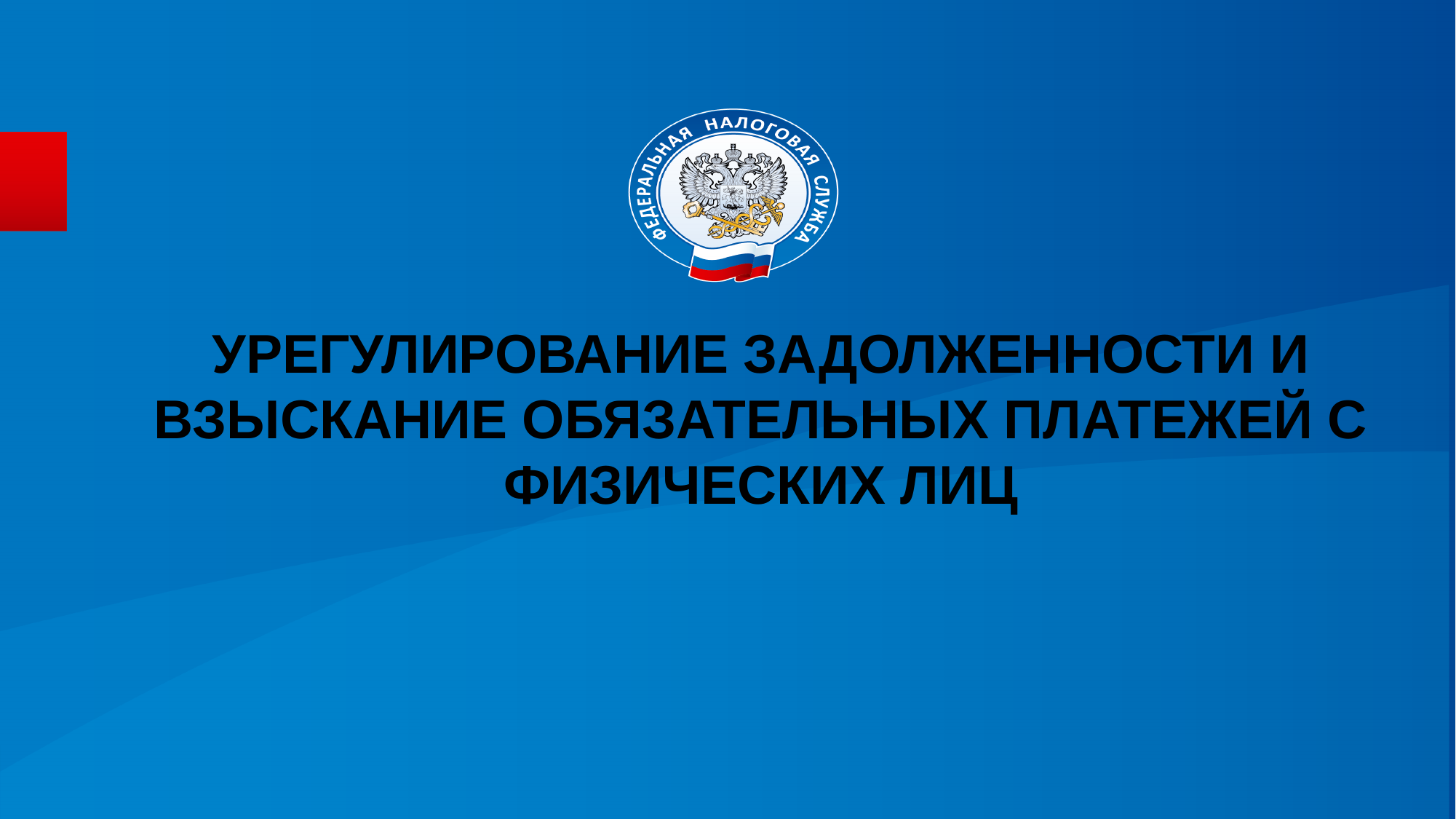

# Урегулирование задолженности и взыскание обязательных платежей с физических лиц